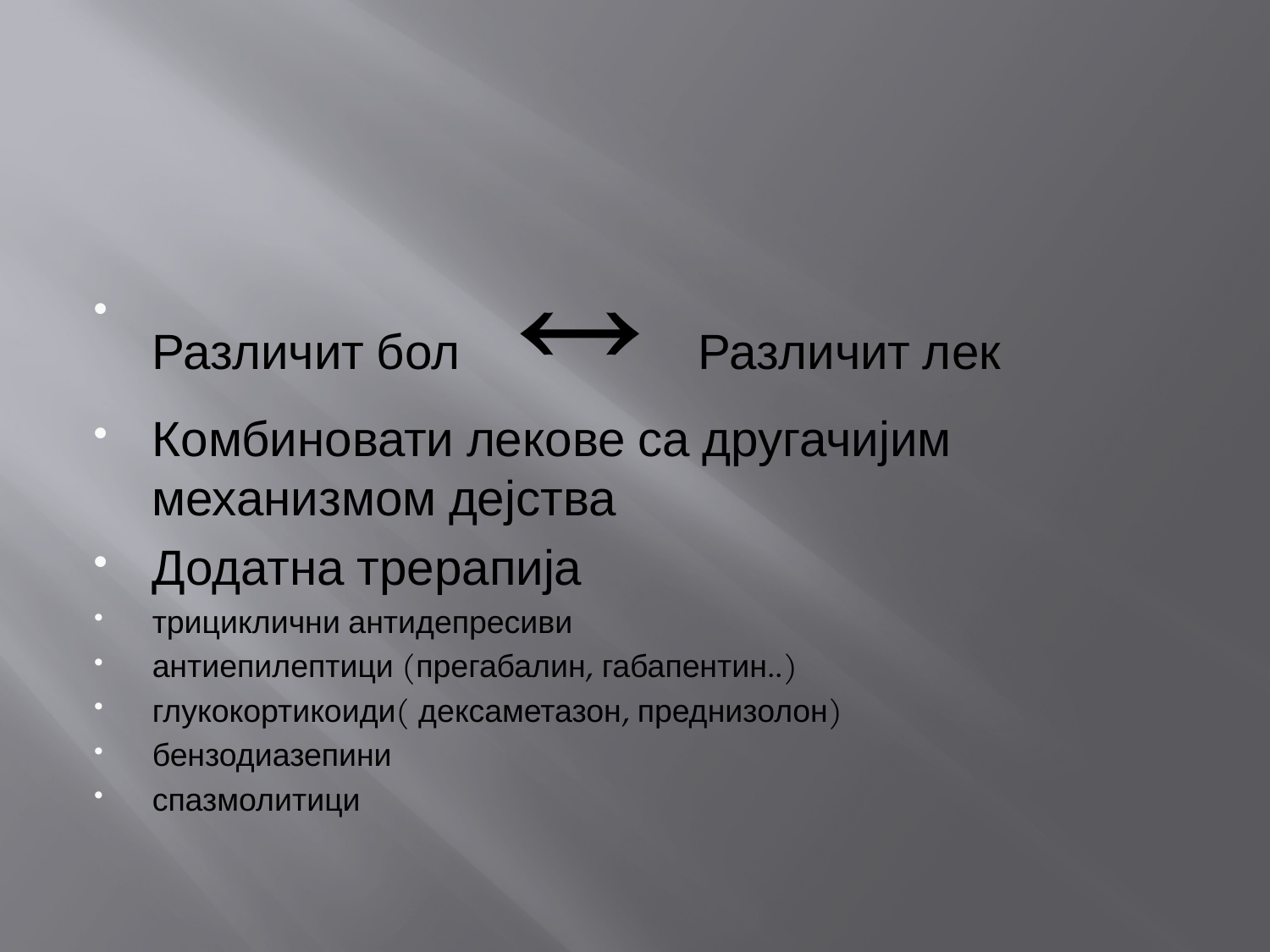

#
Различит бол    ↔  Различит лек
Комбиновати лекове са другачијим механизмом дејства
Додатна трерапија
трициклични антидепресиви
антиепилептици (прегабалин, габапентин..)
глукокортикоиди( дексаметазон, преднизолон)
бензодиазепини
спазмолитици